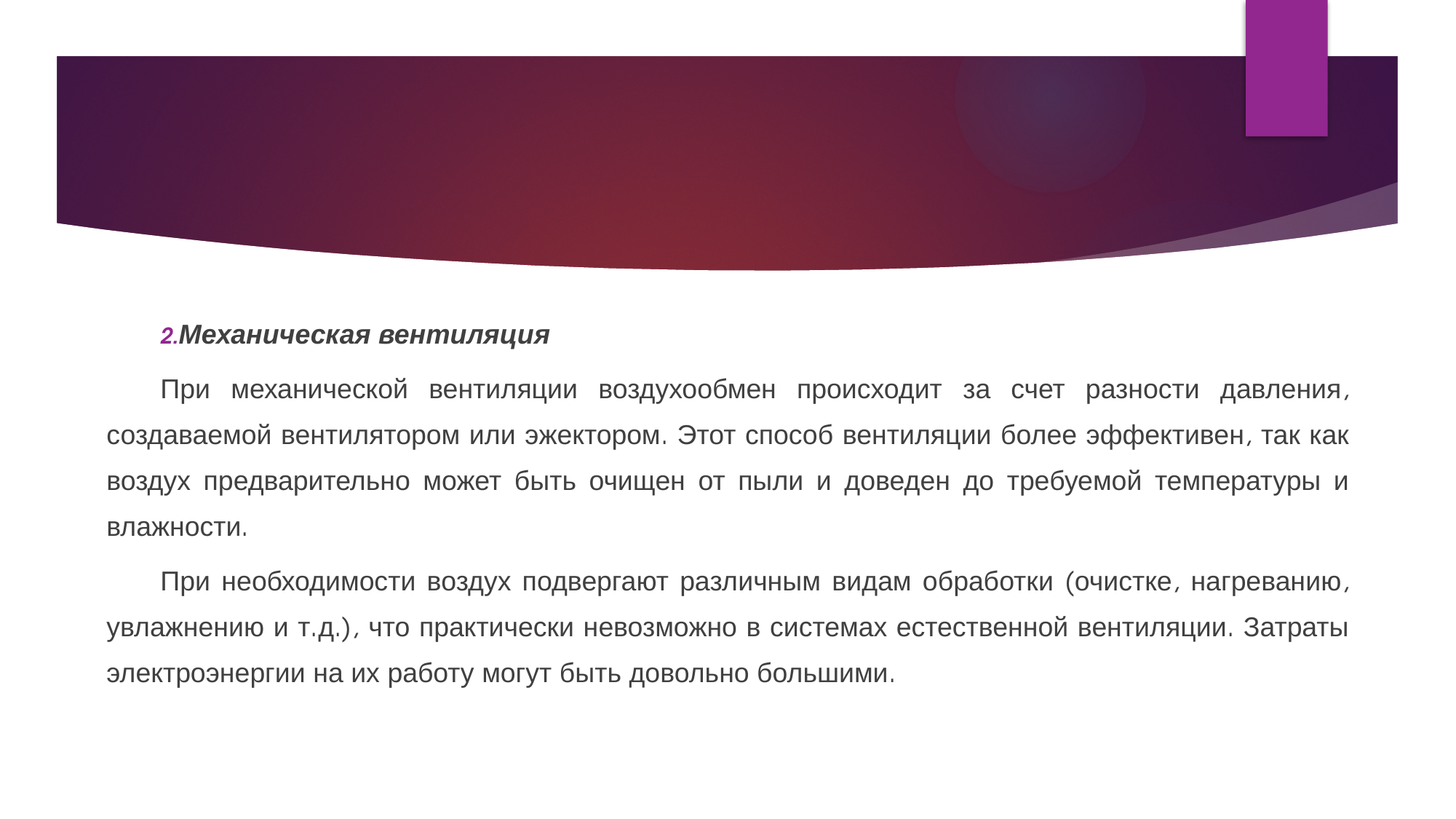

#
Механическая вентиляция
При механической вентиляции воздухообмен происходит за счет разности давления, создаваемой вентилятором или эжектором. Этот способ вентиляции более эффективен, так как воздух предварительно может быть очищен от пыли и доведен до требуемой температуры и влажности.
При необходимости воздух подвергают различным видам обработки (очистке, нагреванию, увлажнению и т.д.), что практически невозможно в системах естественной вентиляции. Затраты электроэнергии на их работу могут быть довольно большими.